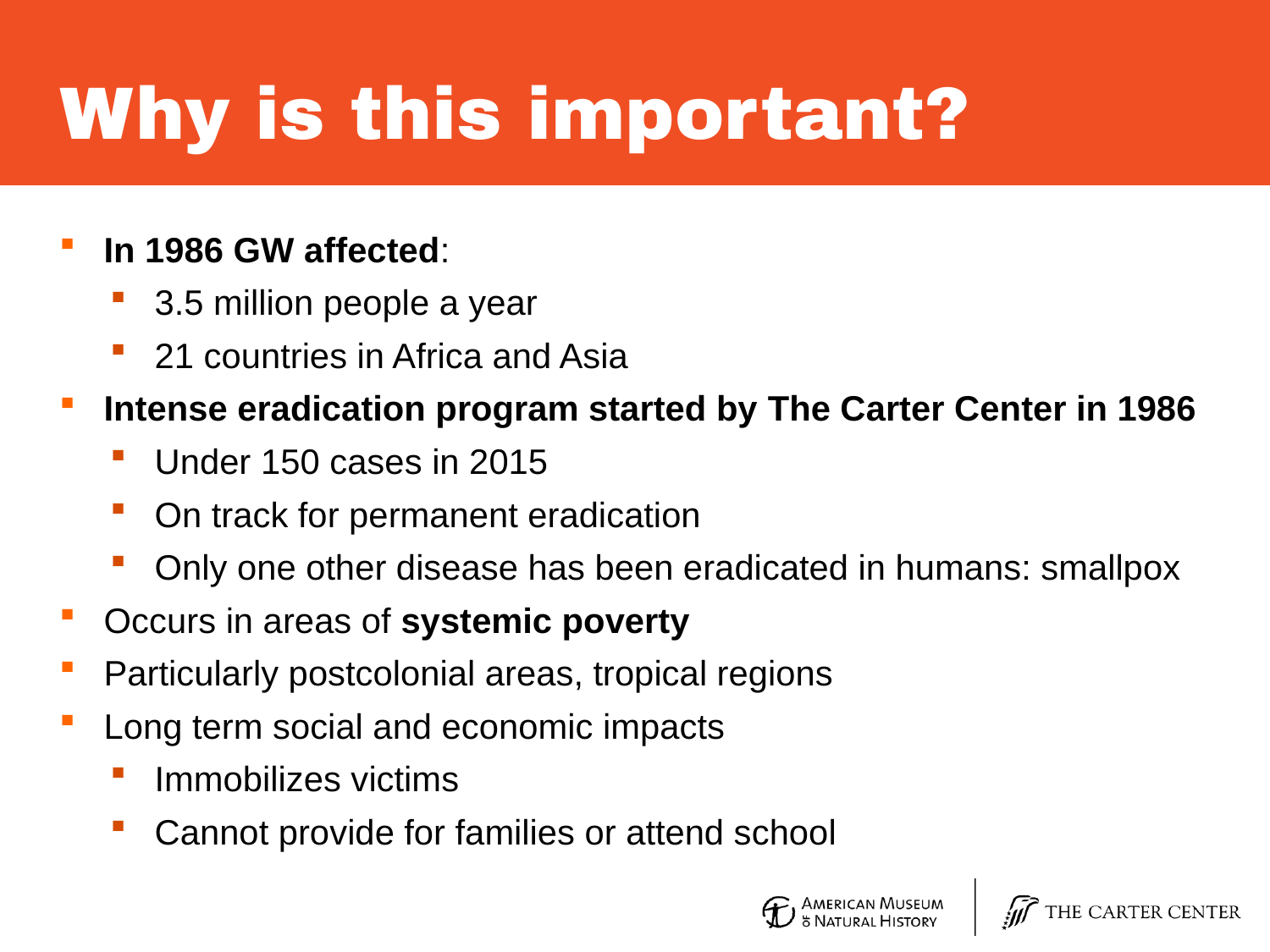

Why is this important?
In 1986 GW affected:
3.5 million people a year
21 countries in Africa and Asia
Intense eradication program started by The Carter Center in 1986
Under 150 cases in 2015
On track for permanent eradication
Only one other disease has been eradicated in humans: smallpox
Occurs in areas of systemic poverty
Particularly postcolonial areas, tropical regions
Long term social and economic impacts
Immobilizes victims
Cannot provide for families or attend school